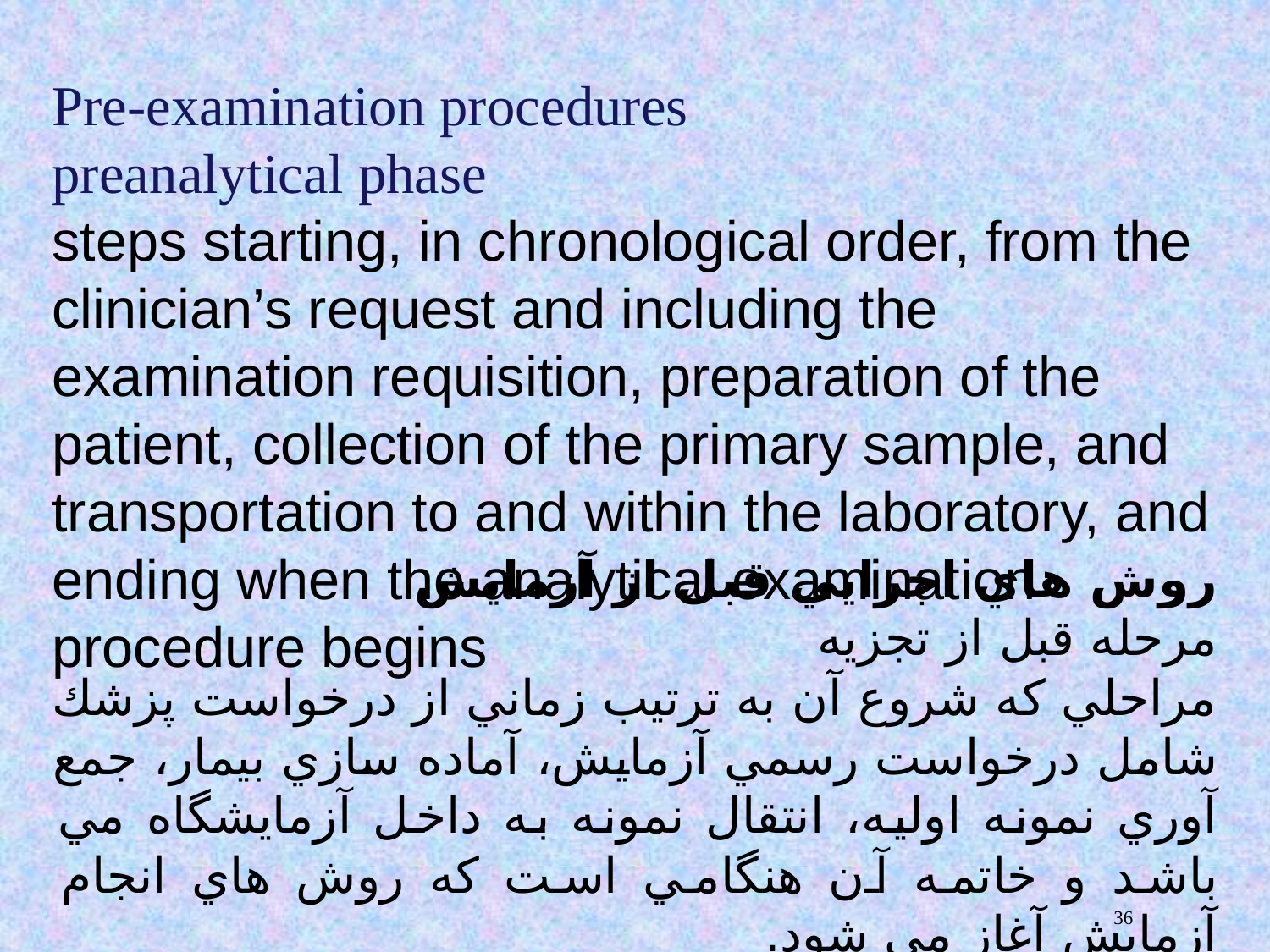

Pre-examination procedures
preanalytical phase
steps starting, in chronological order, from the clinician’s request and including the examination requisition, preparation of the patient, collection of the primary sample, and transportation to and within the laboratory, and ending when the analytical examination procedure begins
روش هاي اجرايي قبل از آزمايش
مرحله قبل از تجزيه
مراحلي كه شروع آن به ترتيب زماني از درخواست پزشك شامل درخواست رسمي آزمايش، آماده سازي بيمار، جمع آوري نمونه اوليه، انتقال نمونه به داخل آزمايشگاه مي باشد و خاتمه آن هنگامي است كه روش هاي انجام آزمايش آغاز مي شود.